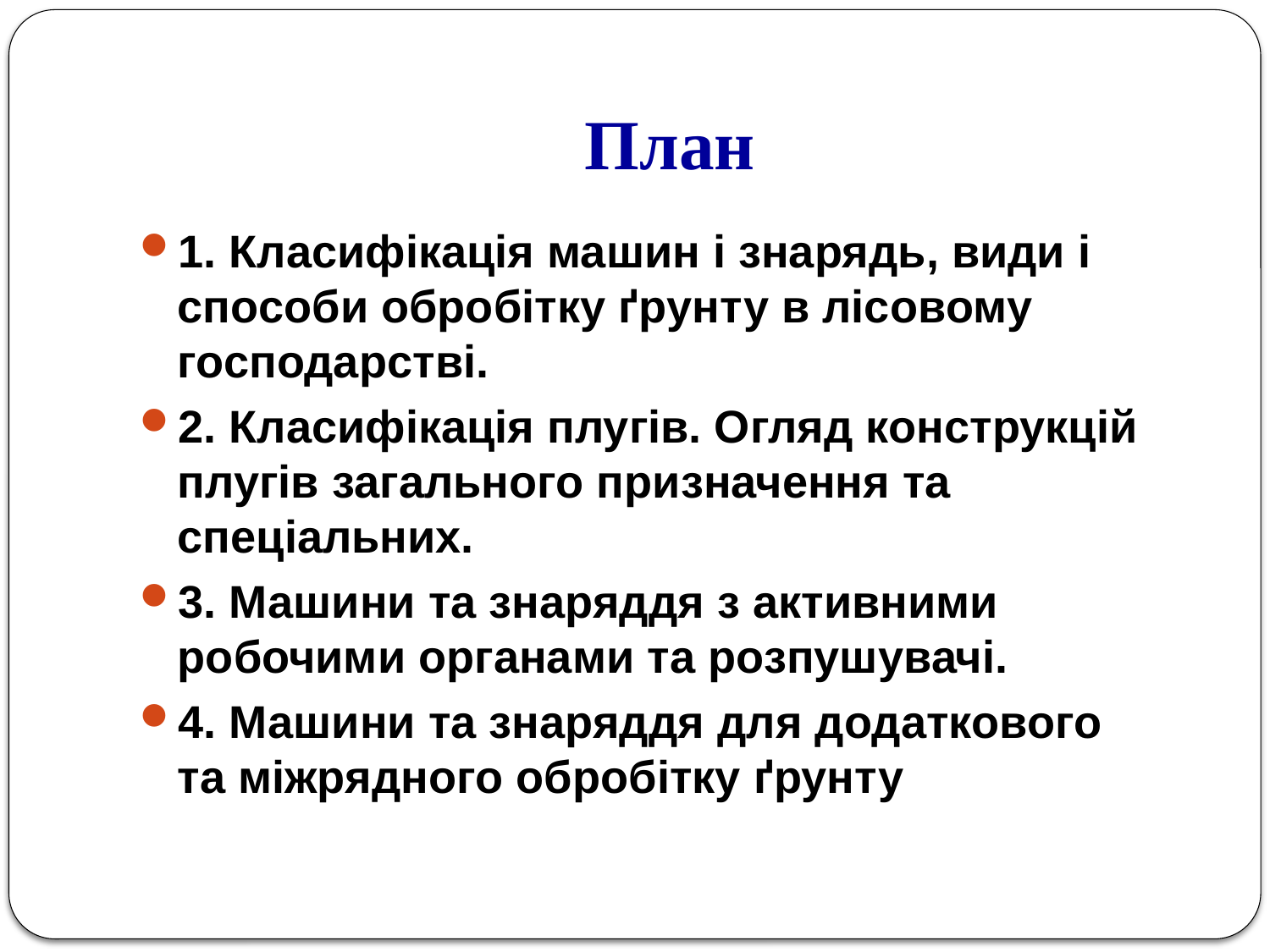

# План
1. Класифікація машин і знарядь, види і способи обробітку ґрунту в лісовому господарстві.
2. Класифікація плугів. Огляд конструкцій плугів загального призначення та спеціальних.
3. Машини та знаряддя з активними робочими органами та розпушувачі.
4. Машини та знаряддя для додаткового та міжрядного обробітку ґрунту